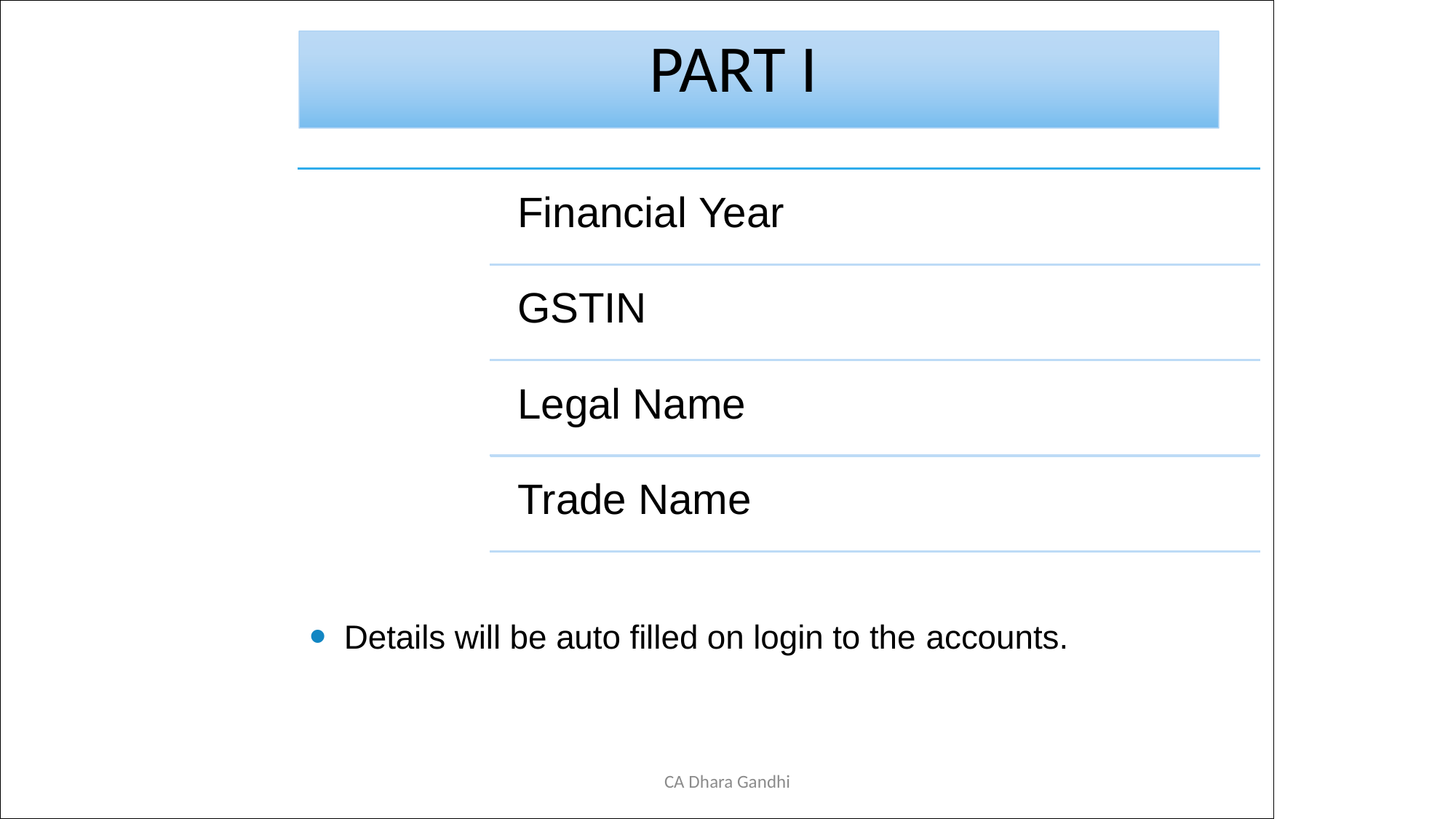

# PART I

Financial Year

GSTIN

Legal Name
Trade Name

Details will be auto filled on login to the accounts.

CA Dhara Gandhi